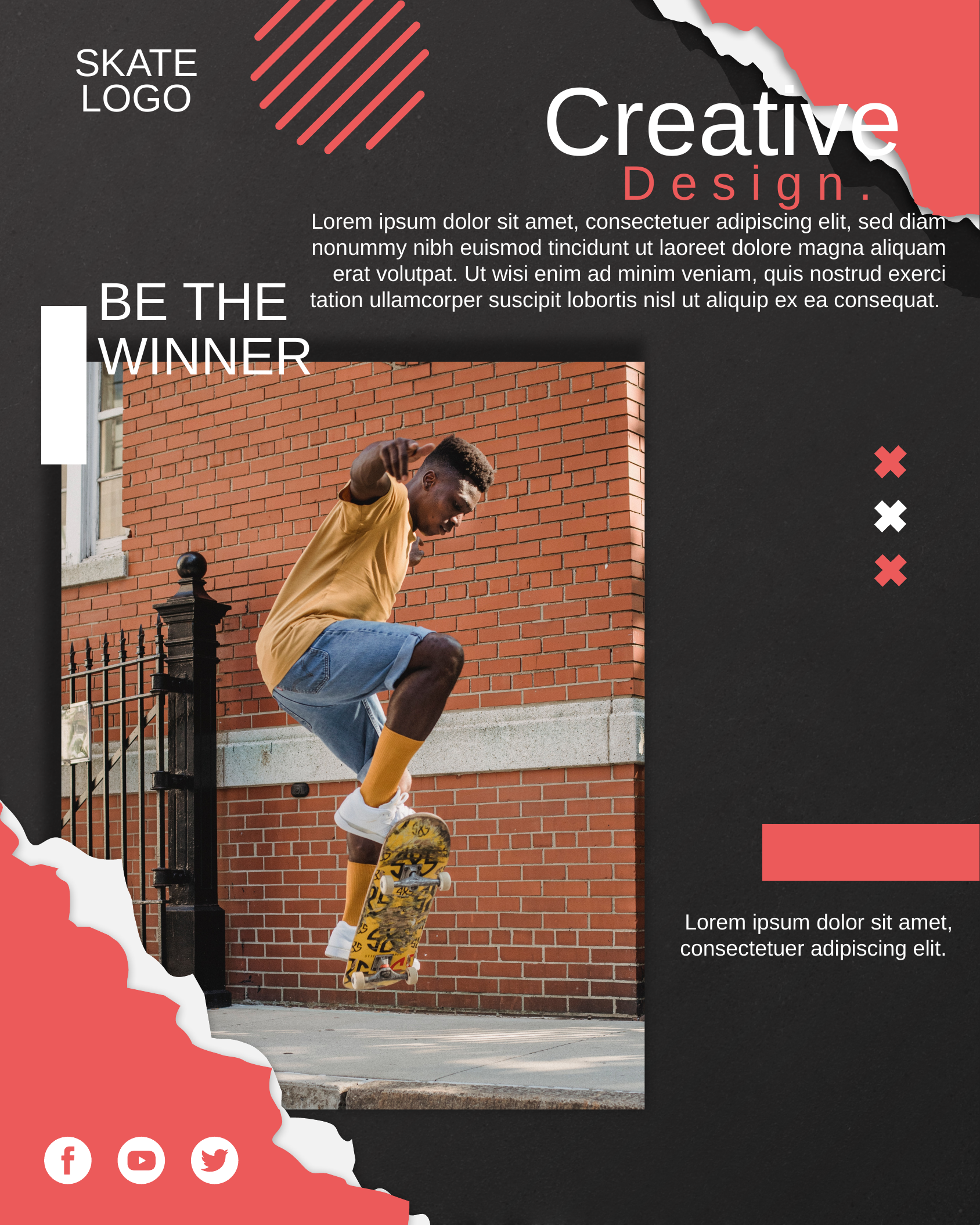

SKATE
LOGO
Creative
Design.
Lorem ipsum dolor sit amet, consectetuer adipiscing elit, sed diam nonummy nibh euismod tincidunt ut laoreet dolore magna aliquam erat volutpat. Ut wisi enim ad minim veniam, quis nostrud exerci tation ullamcorper suscipit lobortis nisl ut aliquip ex ea consequat.
BE THE

WINNER

Lorem ipsum dolor sit amet, consectetuer adipiscing elit.